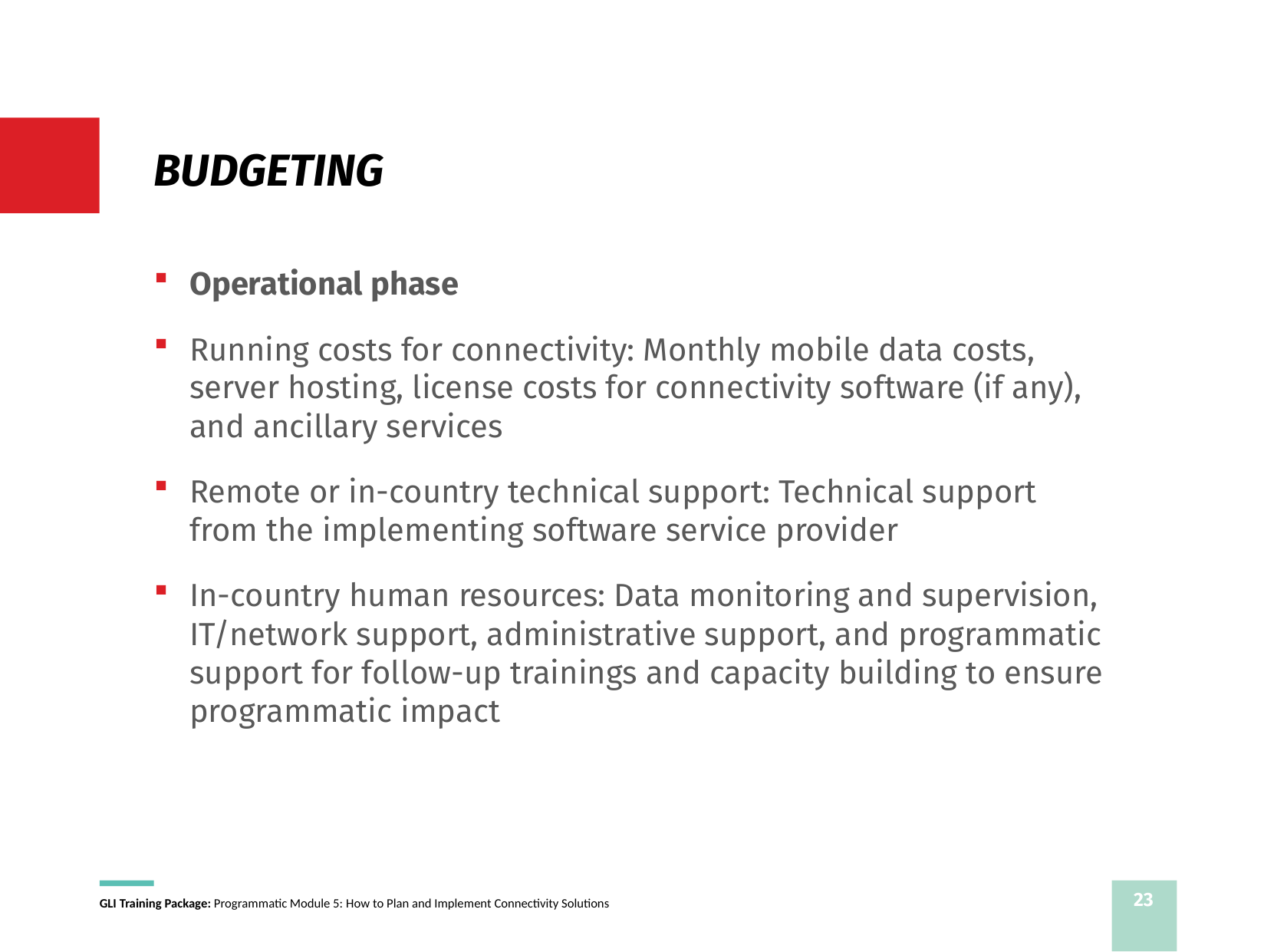

# BUDGETING
Operational phase
Running costs for connectivity: Monthly mobile data costs, server hosting, license costs for connectivity software (if any), and ancillary services
Remote or in-country technical support: Technical support from the implementing software service provider
In-country human resources: Data monitoring and supervision, IT/network support, administrative support, and programmatic support for follow-up trainings and capacity building to ensure programmatic impact